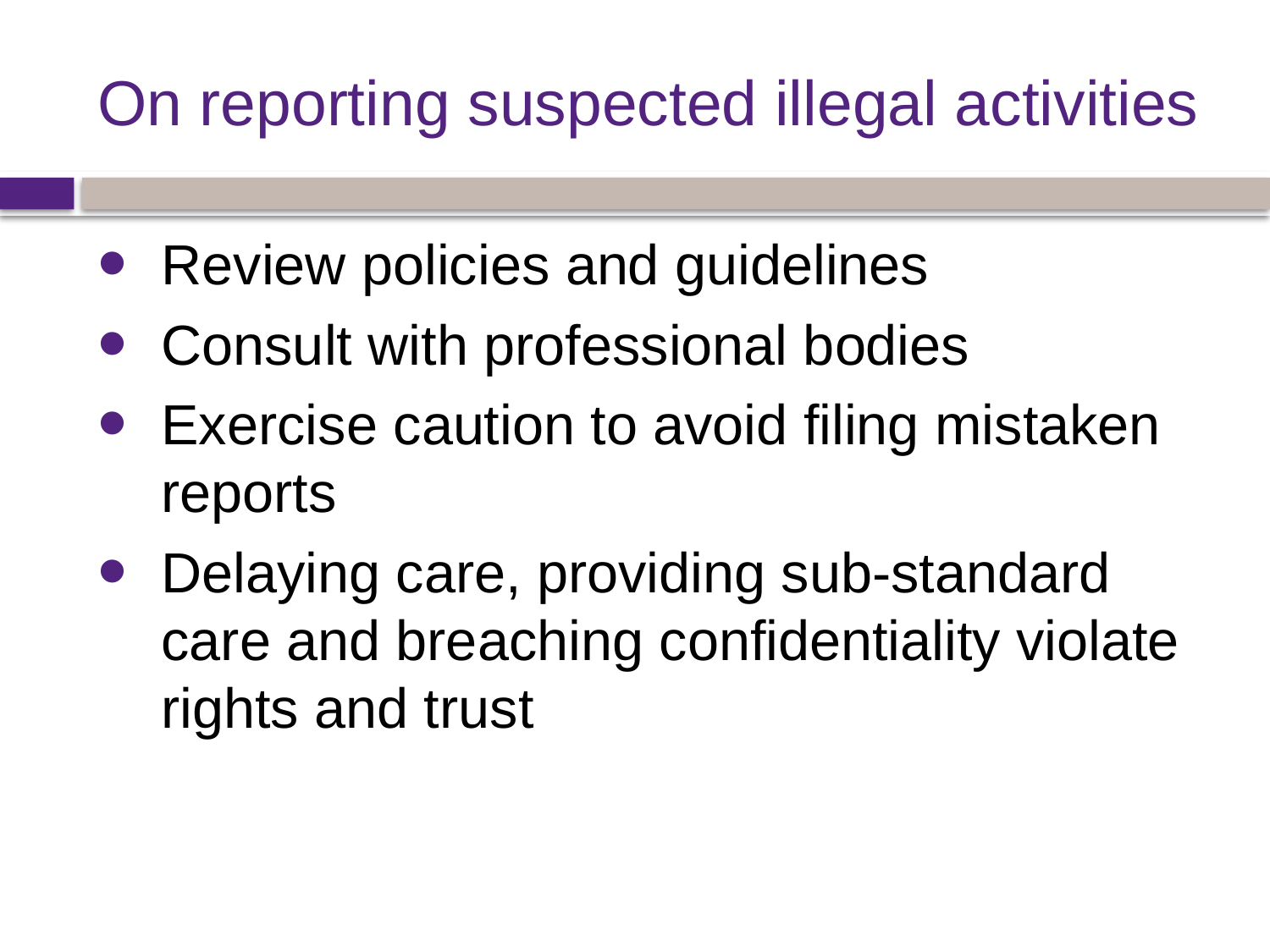

# On reporting suspected illegal activities
Review policies and guidelines
Consult with professional bodies
Exercise caution to avoid filing mistaken reports
Delaying care, providing sub-standard care and breaching confidentiality violate rights and trust